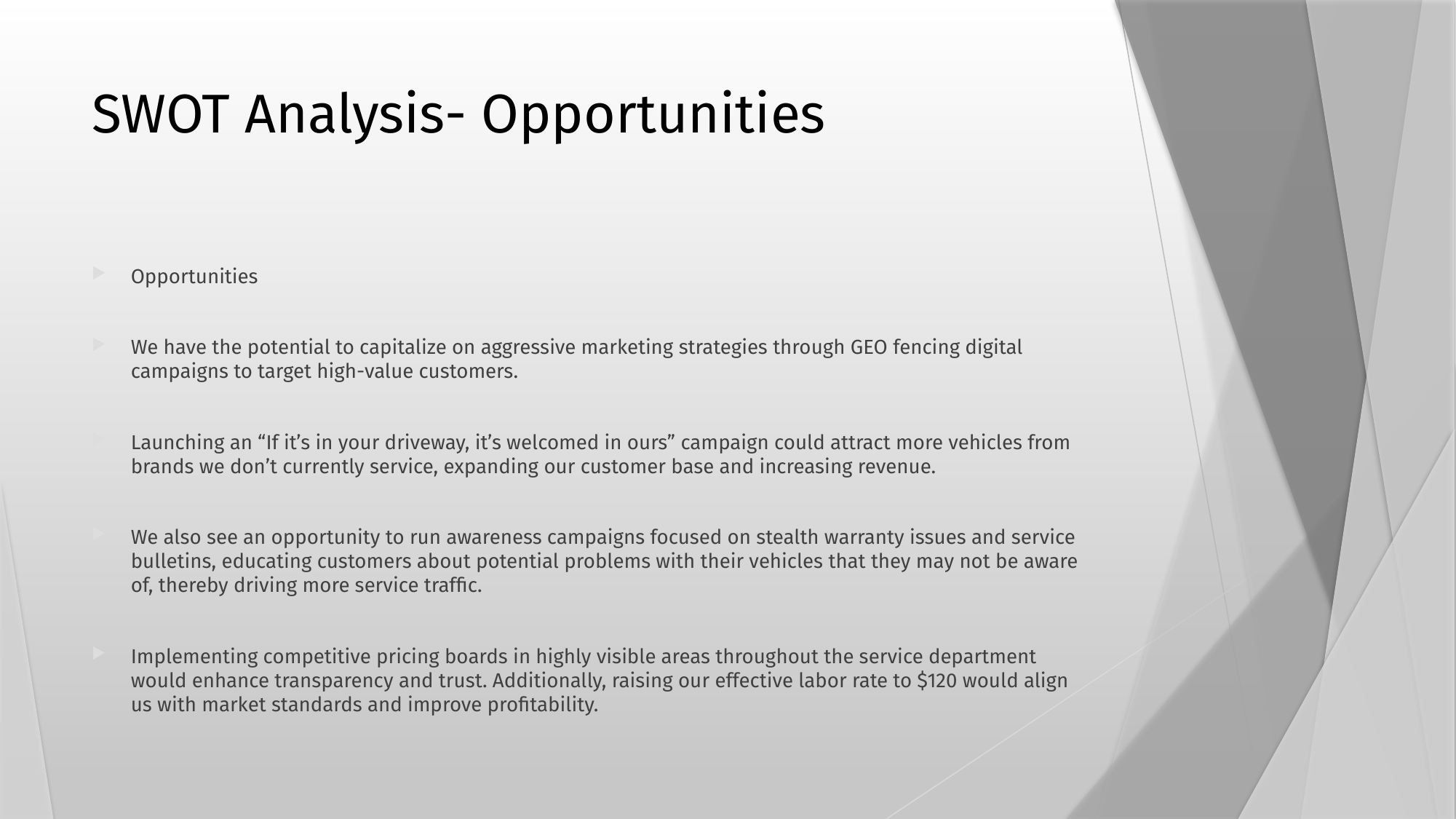

# SWOT Analysis- Opportunities
Opportunities

We have the potential to capitalize on aggressive marketing strategies through GEO fencing digital campaigns to target high-value customers.

Launching an “If it’s in your driveway, it’s welcomed in ours” campaign could attract more vehicles from brands we don’t currently service, expanding our customer base and increasing revenue.

We also see an opportunity to run awareness campaigns focused on stealth warranty issues and service bulletins, educating customers about potential problems with their vehicles that they may not be aware of, thereby driving more service traffic.

Implementing competitive pricing boards in highly visible areas throughout the service department would enhance transparency and trust. Additionally, raising our effective labor rate to $120 would align us with market standards and improve profitability.